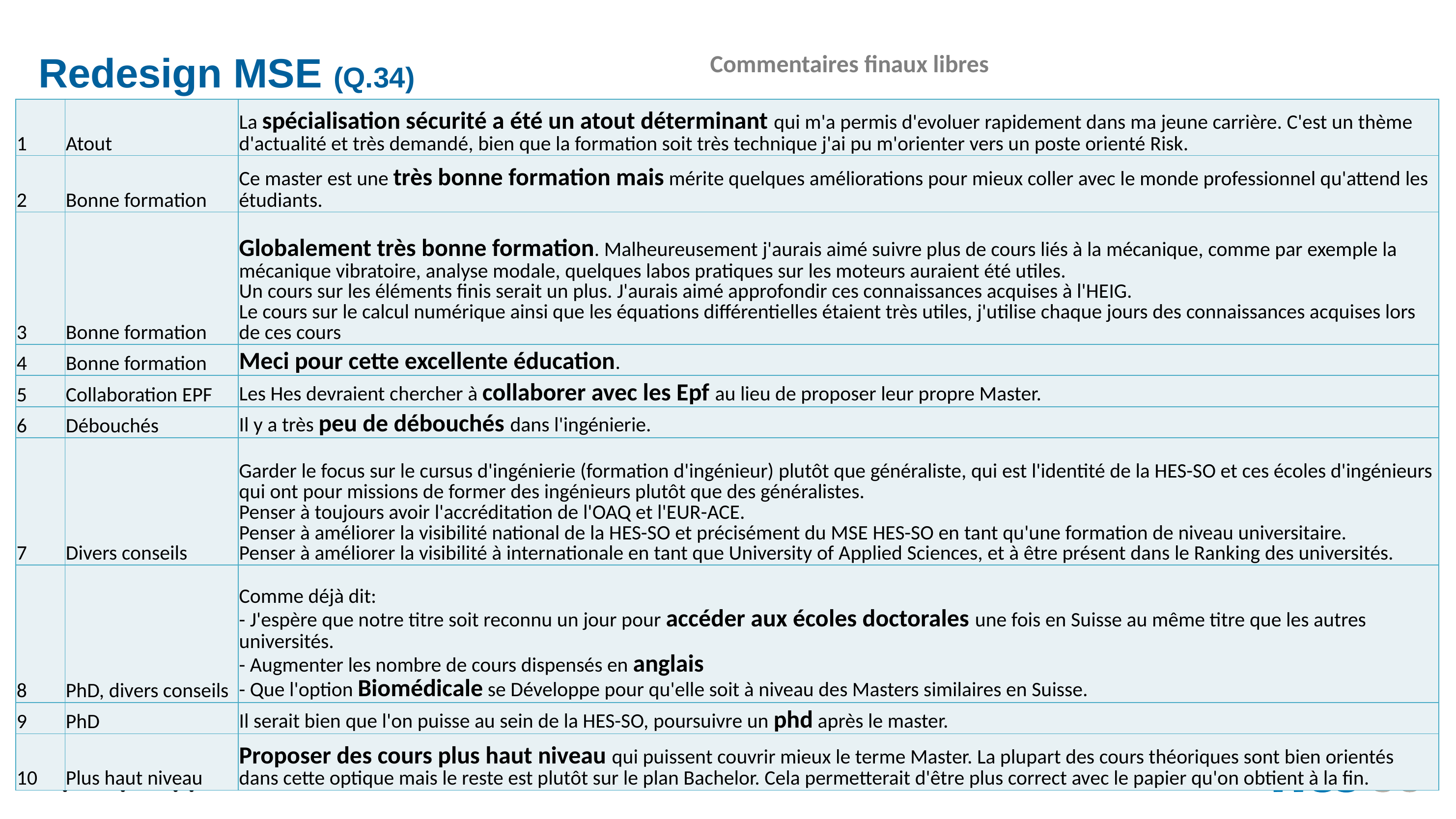

# Redesign MSE (Q.34)
Commentaires finaux libres
| 1 | Atout | La spécialisation sécurité a été un atout déterminant qui m'a permis d'evoluer rapidement dans ma jeune carrière. C'est un thème d'actualité et très demandé, bien que la formation soit très technique j'ai pu m'orienter vers un poste orienté Risk. |
| --- | --- | --- |
| 2 | Bonne formation | Ce master est une très bonne formation mais mérite quelques améliorations pour mieux coller avec le monde professionnel qu'attend les étudiants. |
| 3 | Bonne formation | Globalement très bonne formation. Malheureusement j'aurais aimé suivre plus de cours liés à la mécanique, comme par exemple la mécanique vibratoire, analyse modale, quelques labos pratiques sur les moteurs auraient été utiles. Un cours sur les éléments finis serait un plus. J'aurais aimé approfondir ces connaissances acquises à l'HEIG. Le cours sur le calcul numérique ainsi que les équations différentielles étaient très utiles, j'utilise chaque jours des connaissances acquises lors de ces cours |
| 4 | Bonne formation | Meci pour cette excellente éducation. |
| 5 | Collaboration EPF | Les Hes devraient chercher à collaborer avec les Epf au lieu de proposer leur propre Master. |
| 6 | Débouchés | Il y a très peu de débouchés dans l'ingénierie. |
| 7 | Divers conseils | Garder le focus sur le cursus d'ingénierie (formation d'ingénieur) plutôt que généraliste, qui est l'identité de la HES-SO et ces écoles d'ingénieurs qui ont pour missions de former des ingénieurs plutôt que des généralistes. Penser à toujours avoir l'accréditation de l'OAQ et l'EUR-ACE. Penser à améliorer la visibilité national de la HES-SO et précisément du MSE HES-SO en tant qu'une formation de niveau universitaire. Penser à améliorer la visibilité à internationale en tant que University of Applied Sciences, et à être présent dans le Ranking des universités. |
| 8 | PhD, divers conseils | Comme déjà dit: - J'espère que notre titre soit reconnu un jour pour accéder aux écoles doctorales une fois en Suisse au même titre que les autres universités. - Augmenter les nombre de cours dispensés en anglais - Que l'option Biomédicale se Développe pour qu'elle soit à niveau des Masters similaires en Suisse. |
| 9 | PhD | Il serait bien que l'on puisse au sein de la HES-SO, poursuivre un phd après le master. |
| 10 | Plus haut niveau | Proposer des cours plus haut niveau qui puissent couvrir mieux le terme Master. La plupart des cours théoriques sont bien orientés dans cette optique mais le reste est plutôt sur le plan Bachelor. Cela permetterait d'être plus correct avec le papier qu'on obtient à la fin. |